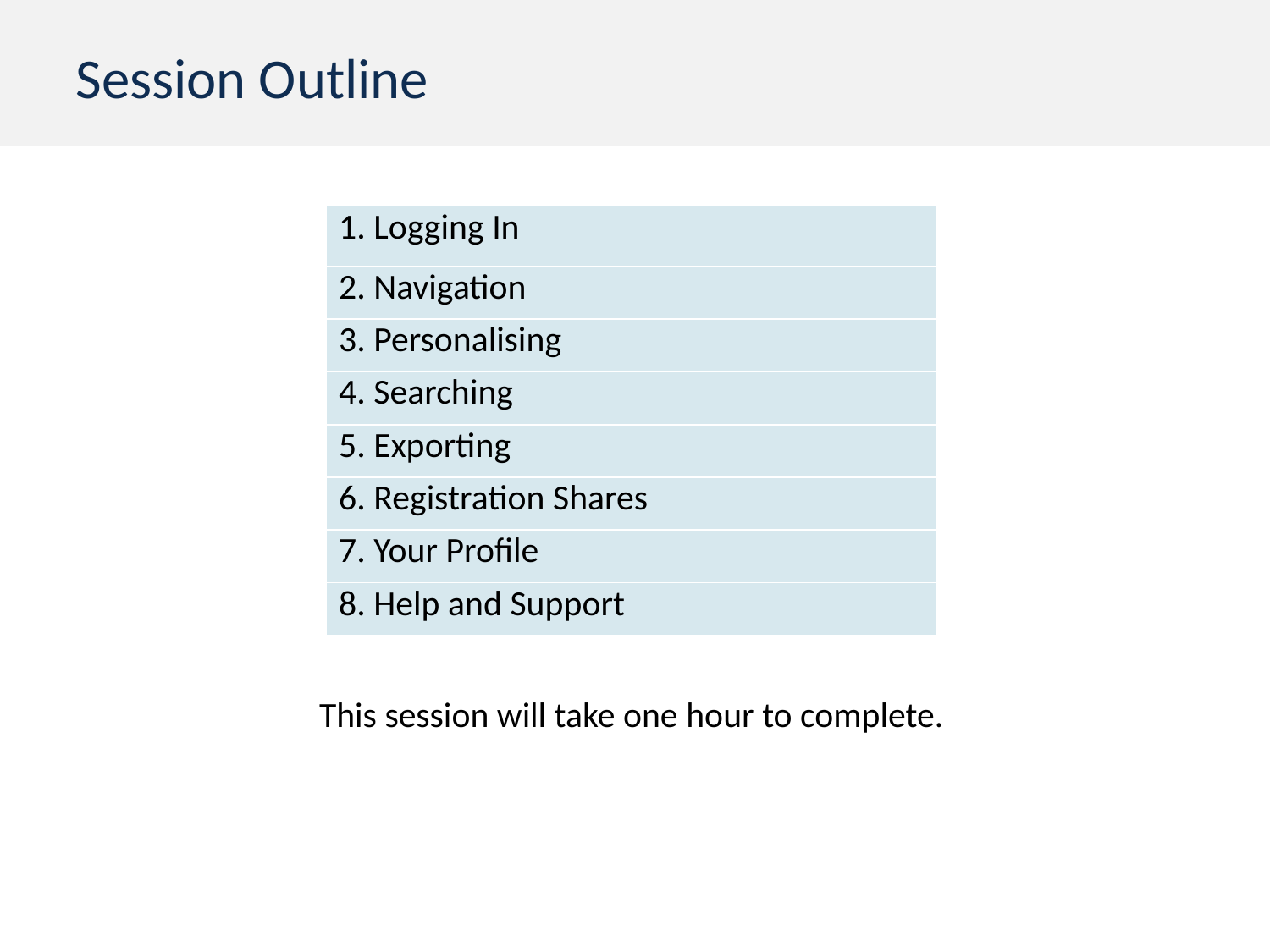

# Session Outline
| 1. Logging In |
| --- |
| 2. Navigation |
| 3. Personalising |
| 4. Searching |
| 5. Exporting |
| 6. Registration Shares |
| 7. Your Profile |
| 8. Help and Support |
This session will take one hour to complete.